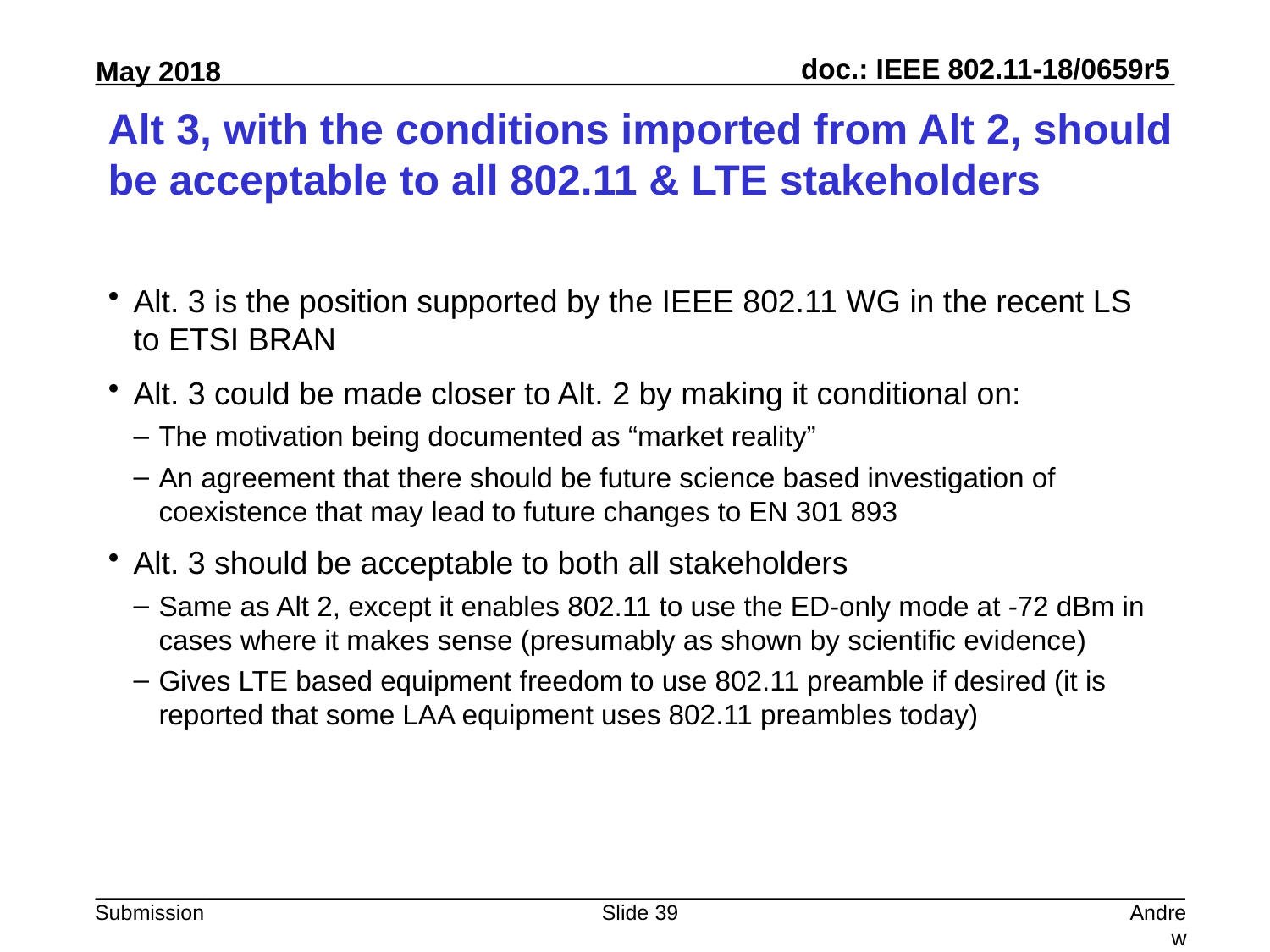

# Alt 3, with the conditions imported from Alt 2, should be acceptable to all 802.11 & LTE stakeholders
Alt. 3 is the position supported by the IEEE 802.11 WG in the recent LS to ETSI BRAN
Alt. 3 could be made closer to Alt. 2 by making it conditional on:
The motivation being documented as “market reality”
An agreement that there should be future science based investigation of coexistence that may lead to future changes to EN 301 893
Alt. 3 should be acceptable to both all stakeholders
Same as Alt 2, except it enables 802.11 to use the ED-only mode at -72 dBm in cases where it makes sense (presumably as shown by scientific evidence)
Gives LTE based equipment freedom to use 802.11 preamble if desired (it is reported that some LAA equipment uses 802.11 preambles today)
Slide 39
Andrew Myles, Cisco